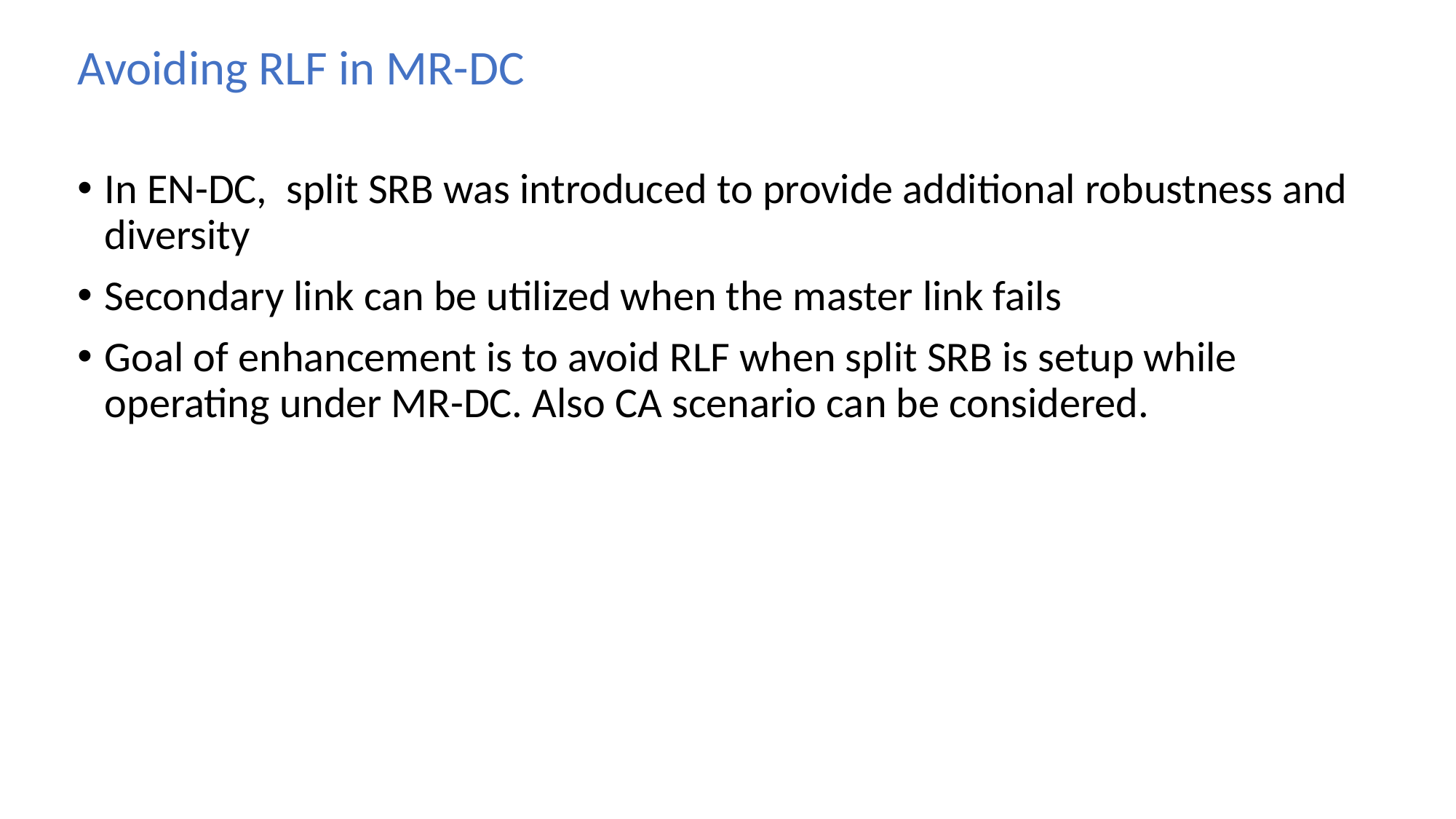

# Avoiding RLF in MR-DC
In EN-DC,  split SRB was introduced to provide additional robustness and diversity
Secondary link can be utilized when the master link fails
Goal of enhancement is to avoid RLF when split SRB is setup while operating under MR-DC. Also CA scenario can be considered.